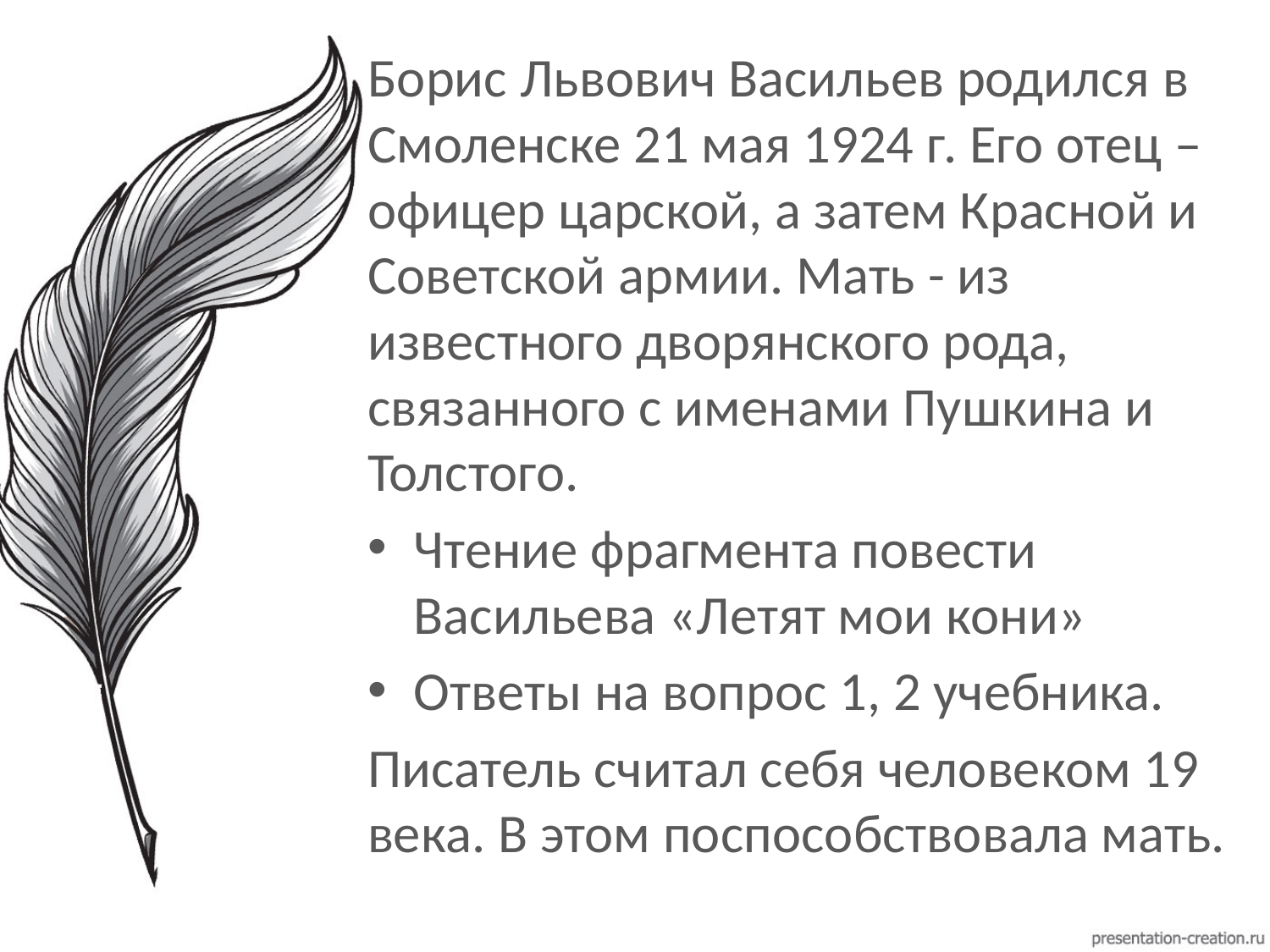

Борис Львович Васильев родился в Смоленске 21 мая 1924 г. Его отец – офицер царской, а затем Красной и Советской армии. Мать - из известного дворянского рода, связанного с именами Пушкина и Толстого.
Чтение фрагмента повести Васильева «Летят мои кони»
Ответы на вопрос 1, 2 учебника.
Писатель считал себя человеком 19 века. В этом поспособствовала мать.